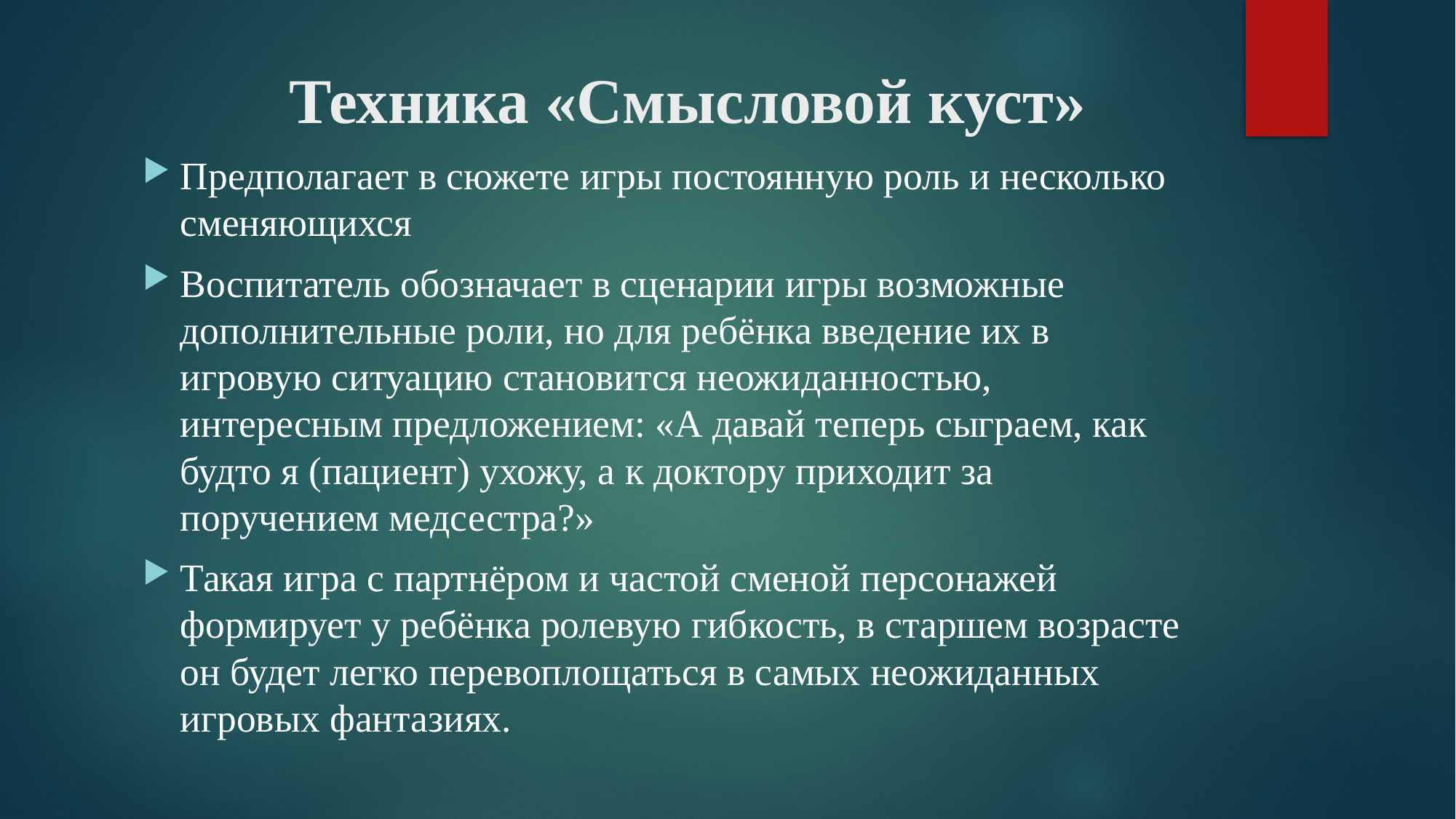

# Техника «Смысловой куст»
Предполагает в сюжете игры постоянную роль и несколько сменяющихся
Воспитатель обозначает в сценарии игры возможные дополнительные роли, но для ребёнка введение их в игровую ситуацию становится неожиданностью, интересным предложением: «А давай теперь сыграем, как будто я (пациент) ухожу, а к доктору приходит за поручением медсестра?»
Такая игра с партнёром и частой сменой персонажей формирует у ребёнка ролевую гибкость, в старшем возрасте он будет легко перевоплощаться в самых неожиданных игровых фантазиях.